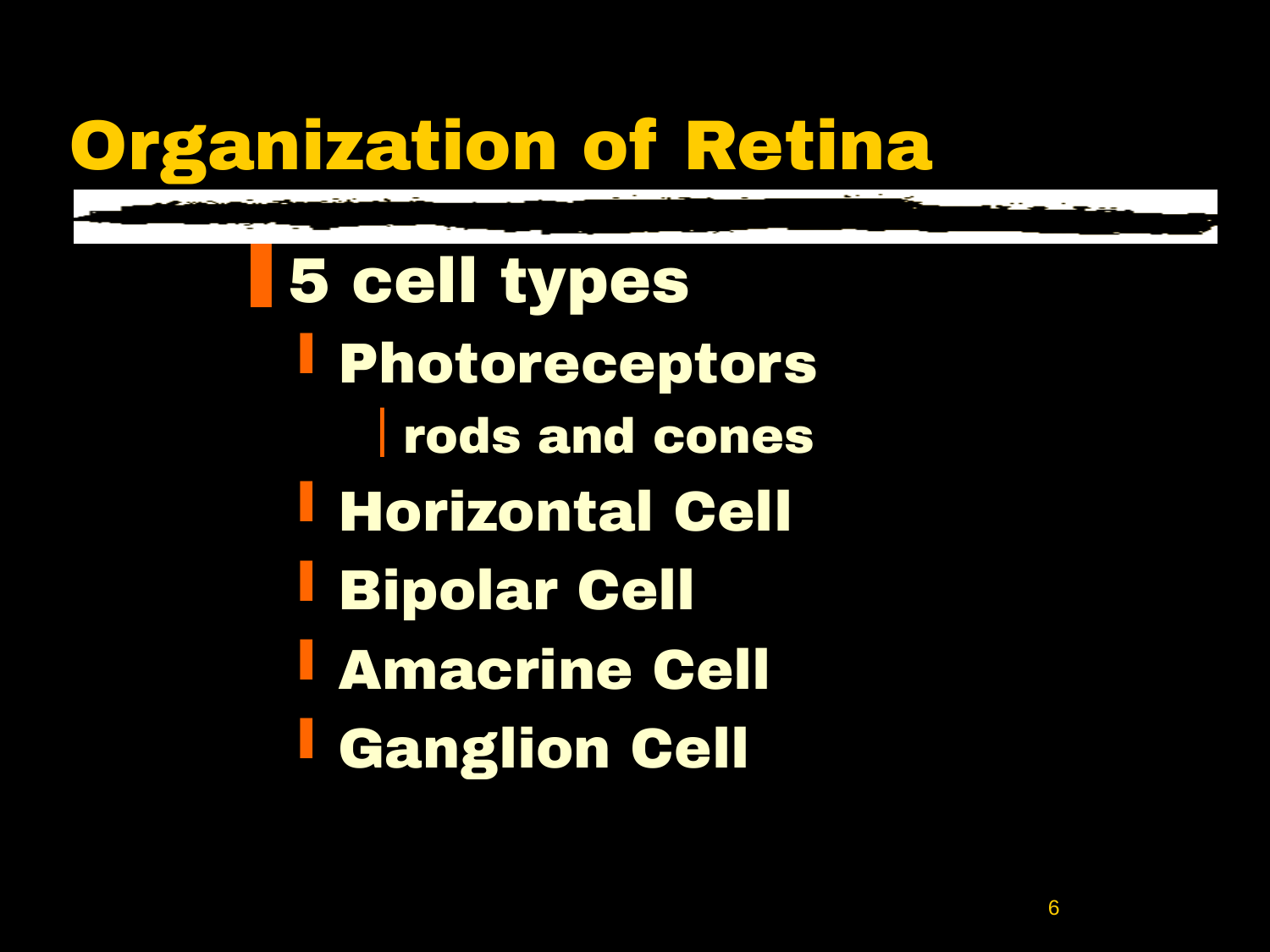

# Organization of Retina
5 cell types
Photoreceptors
rods and cones
Horizontal Cell
Bipolar Cell
Amacrine Cell
Ganglion Cell